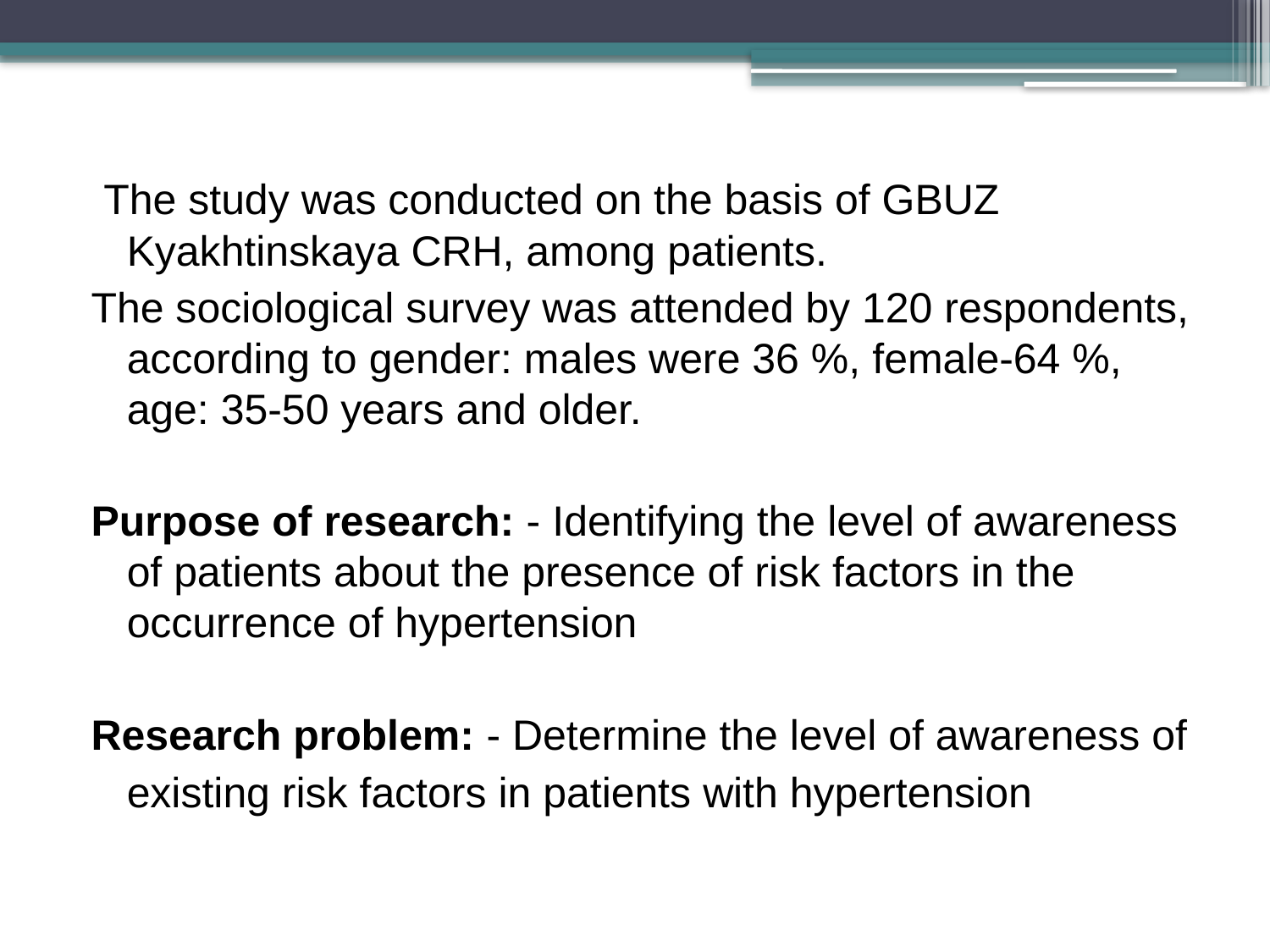

#
 The study was conducted on the basis of GBUZ Kyakhtinskaya CRH, among patients.
The sociological survey was attended by 120 respondents, according to gender: males were 36 %, female-64 %, age: 35-50 years and older.

Purpose of research: - Identifying the level of awareness of patients about the presence of risk factors in the occurrence of hypertension

Research problem: - Determine the level of awareness of existing risk factors in patients with hypertension